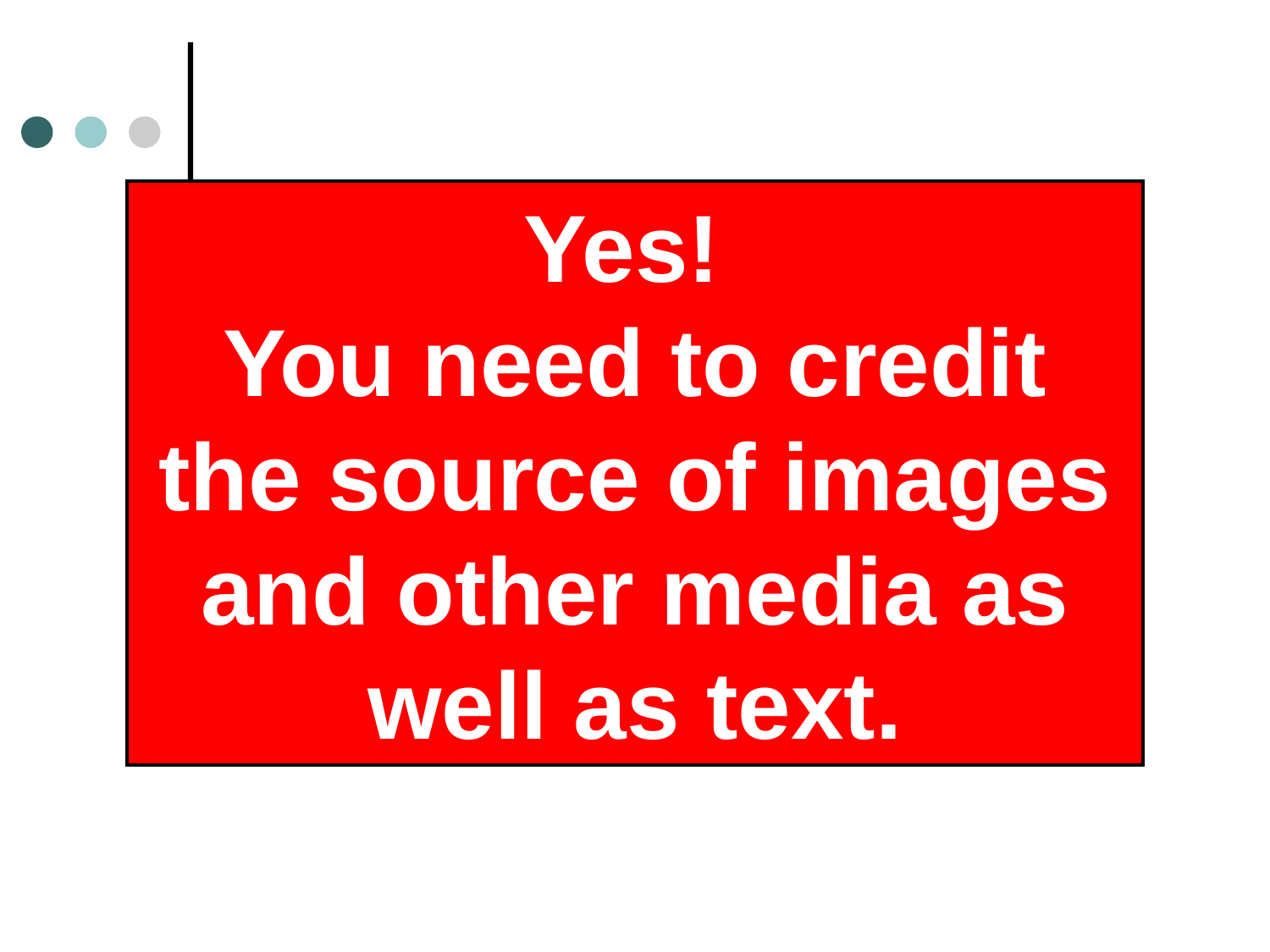

Yes!
You need to credit the source of images and other media as well as text.